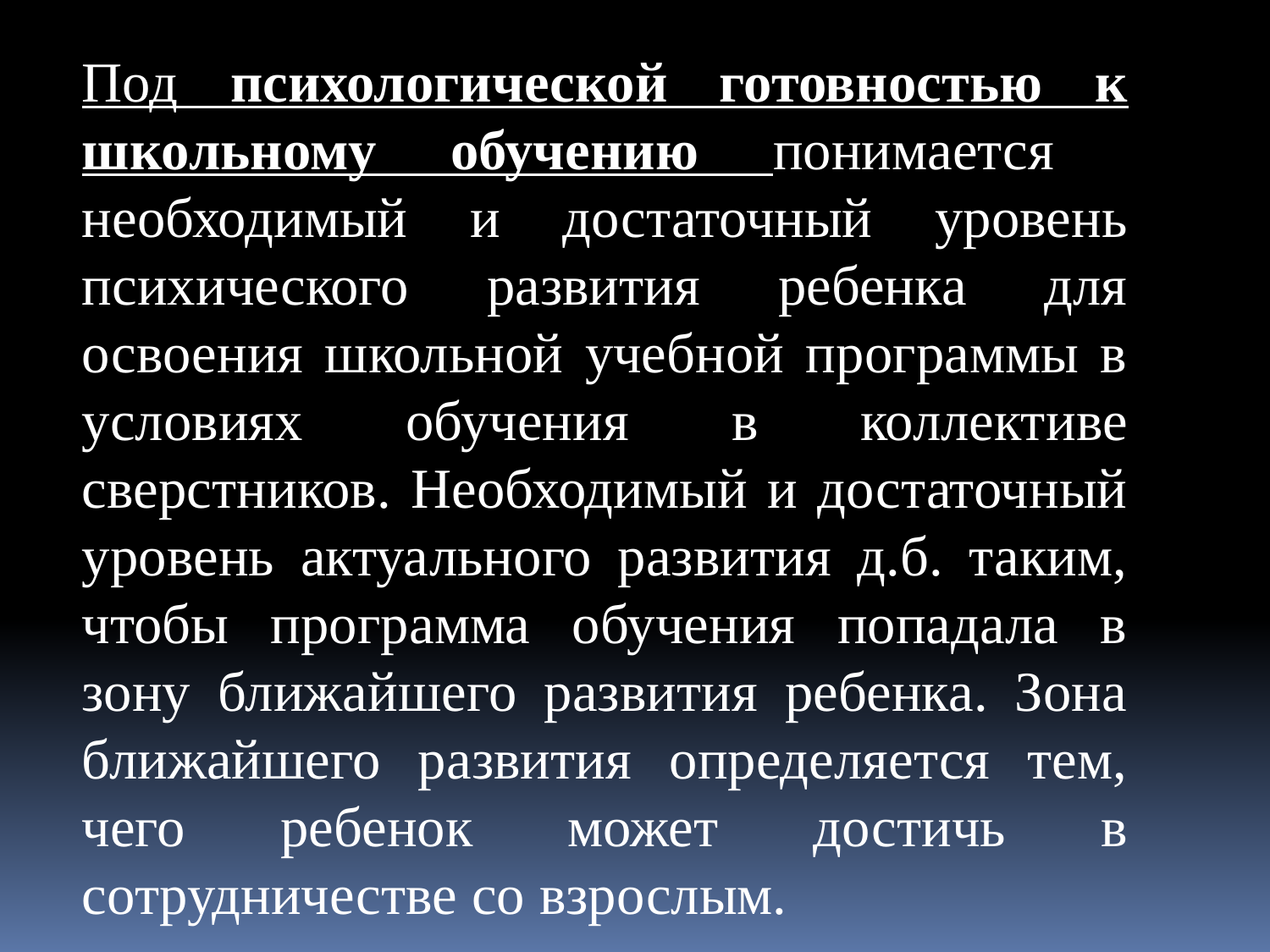

Под психологической готовностью к школьному обучению понимается  необходимый и достаточный уровень психического развития ребенка для освоения школьной учебной программы в условиях обучения в коллективе сверстников. Необходимый и достаточный уровень актуального развития д.б. таким, чтобы программа обучения попадала в зону ближайшего развития ребенка. Зона ближайшего развития определяется тем, чего ребенок может достичь в сотрудничестве со взрослым.